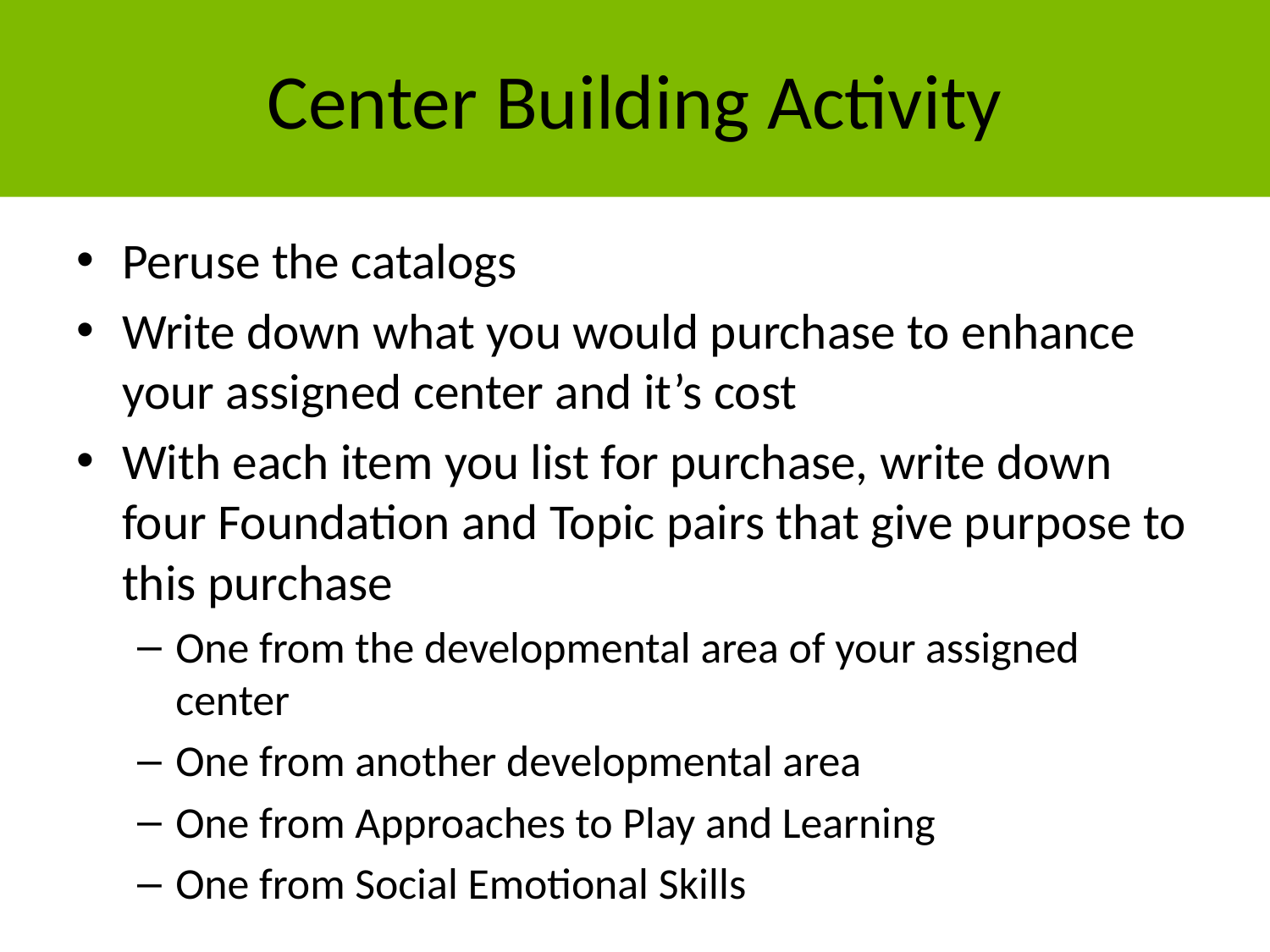

# Center Building Activity
Peruse the catalogs
Write down what you would purchase to enhance your assigned center and it’s cost
With each item you list for purchase, write down four Foundation and Topic pairs that give purpose to this purchase
One from the developmental area of your assigned center
One from another developmental area
One from Approaches to Play and Learning
One from Social Emotional Skills